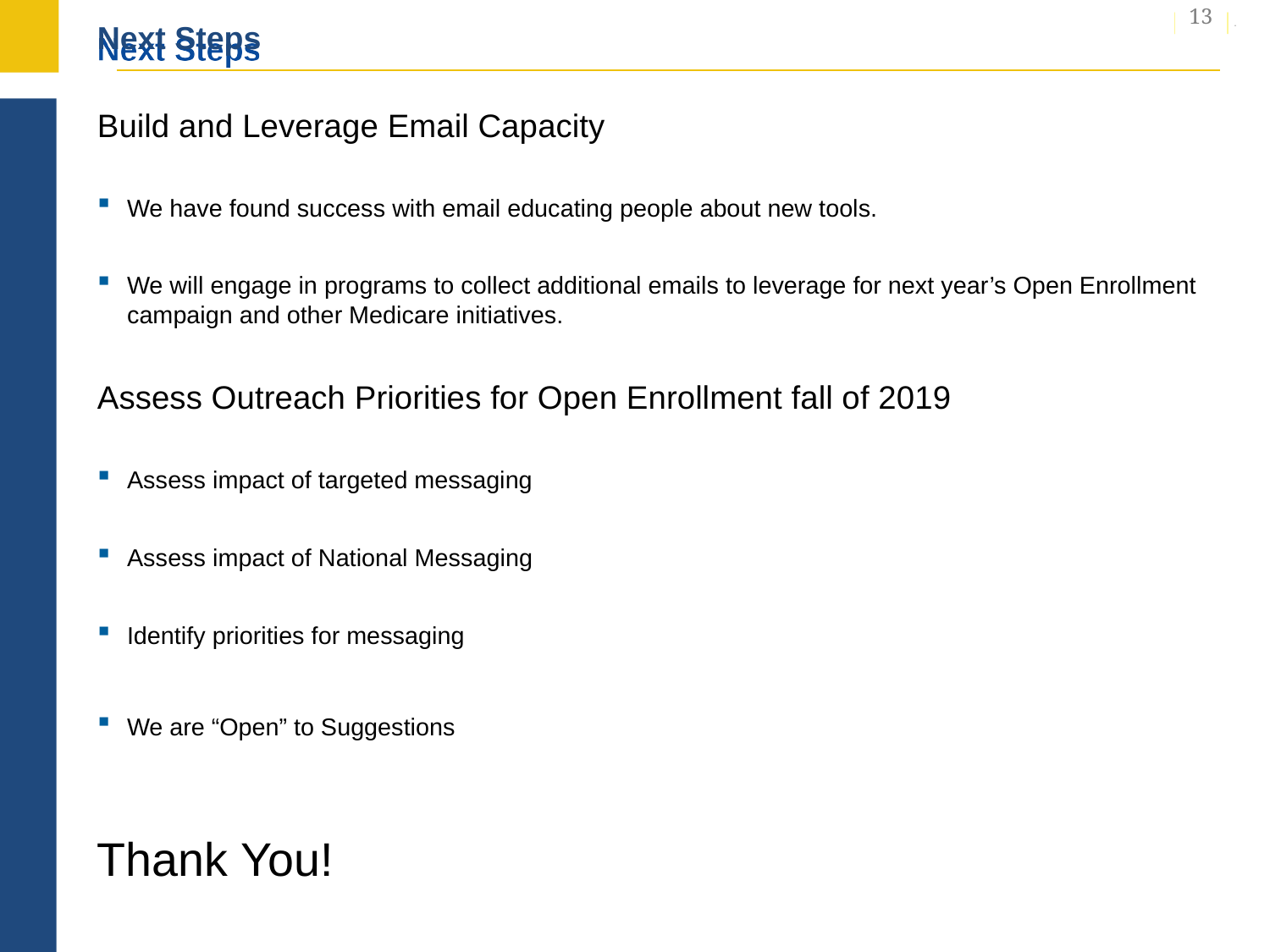

# Next Steps
13
Build and Leverage Email Capacity

We have found success with email educating people about new tools.

We will engage in programs to collect additional emails to leverage for next year’s Open Enrollment campaign and other Medicare initiatives.

Assess Outreach Priorities for Open Enrollment fall of 2019

Assess impact of targeted messaging

Assess impact of National Messaging

Identify priorities for messaging

We are “Open” to Suggestions

Thank You!